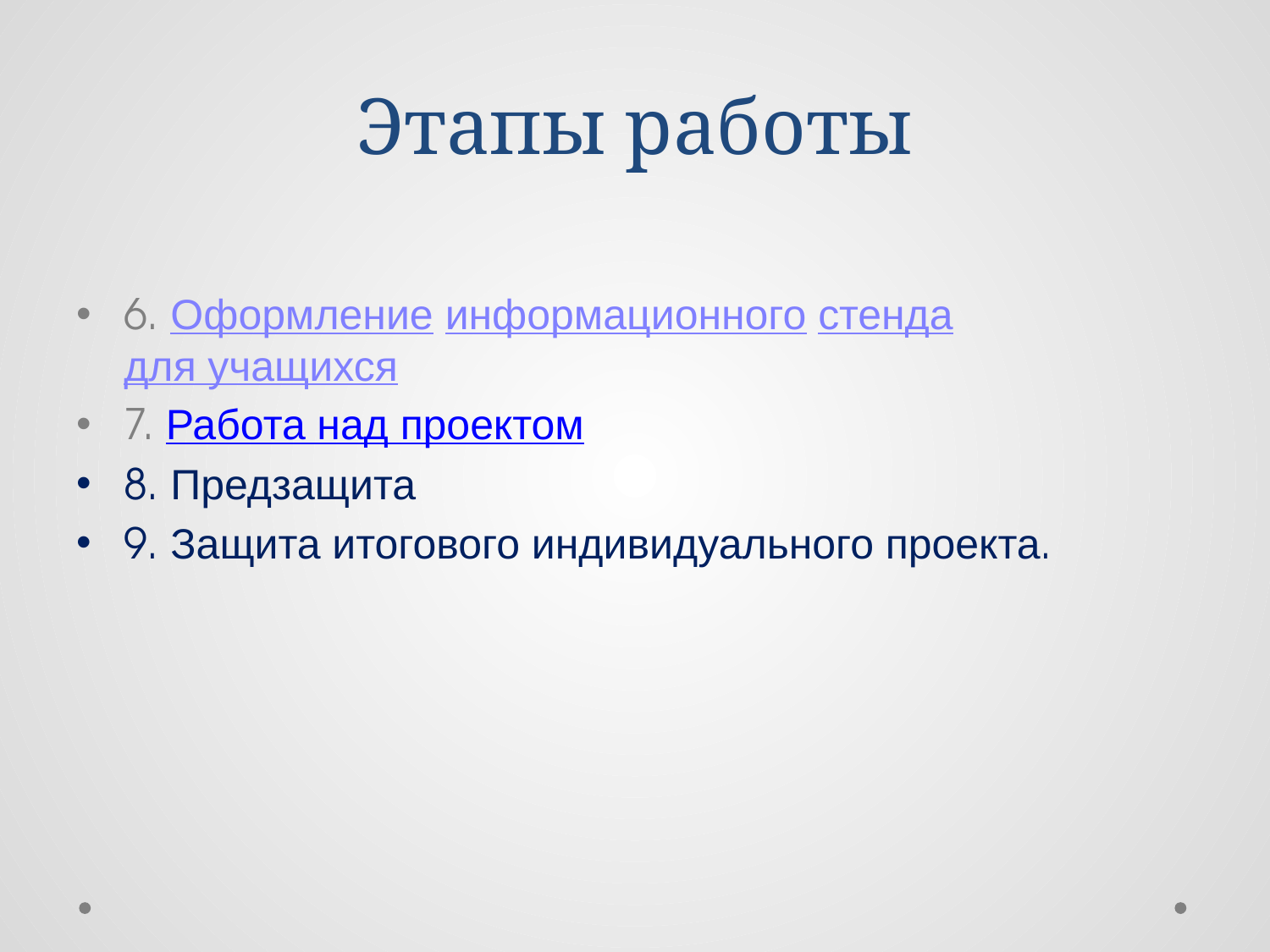

# Этапы работы

6. Оформление информационного стенда для учащихся
7. Работа над проектом
8. Предзащита
9. Защита итогового индивидуального проекта.